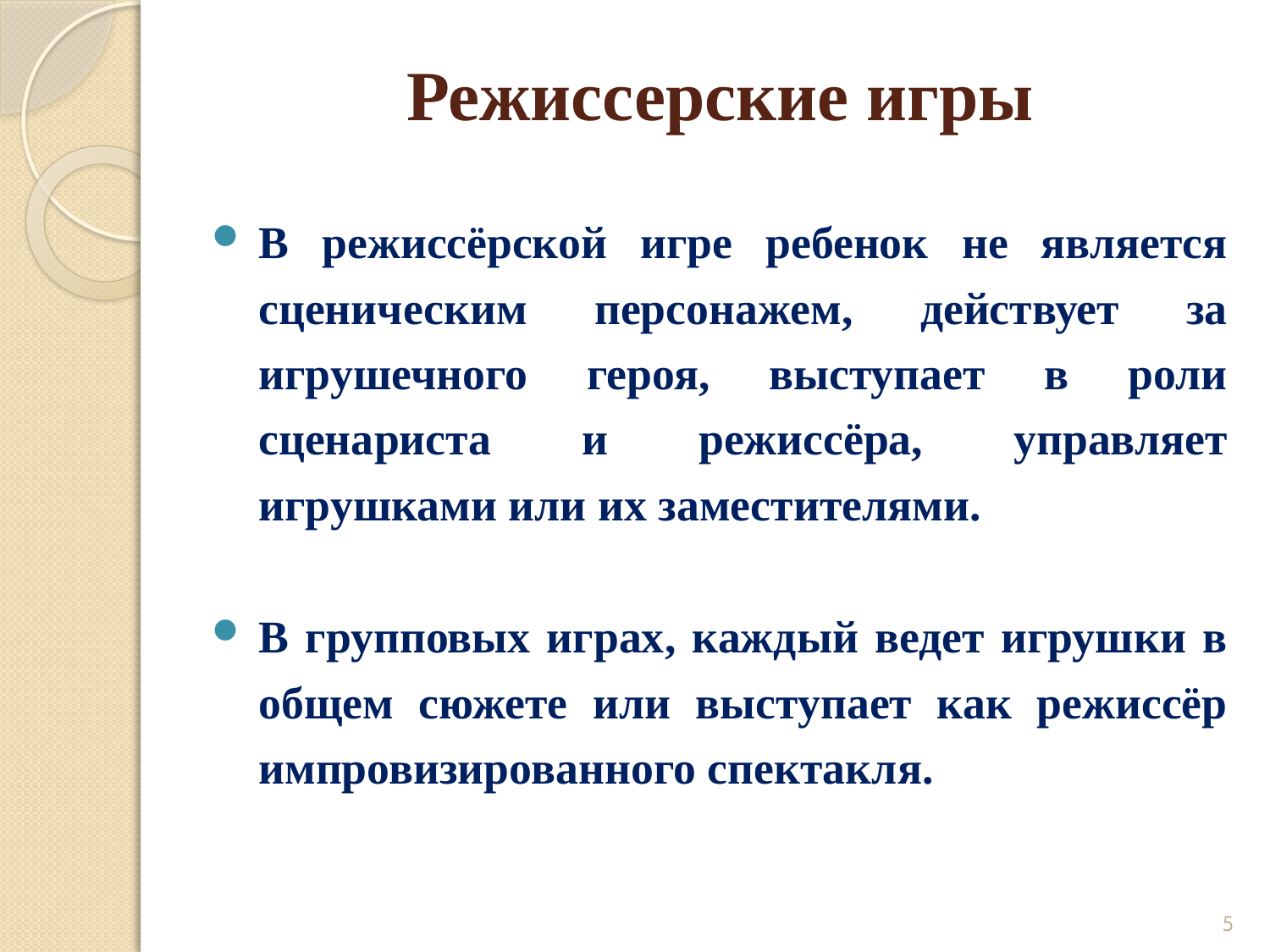

# Режиссерские игры
В режиссёрской игре ребенок не является сценическим персонажем, действует за игрушечного героя, выступает в роли сценариста и режиссёра, управляет игрушками или их заместителями.

В групповых играх, каждый ведет игрушки в общем сюжете или выступает как режиссёр импровизированного спектакля.

5